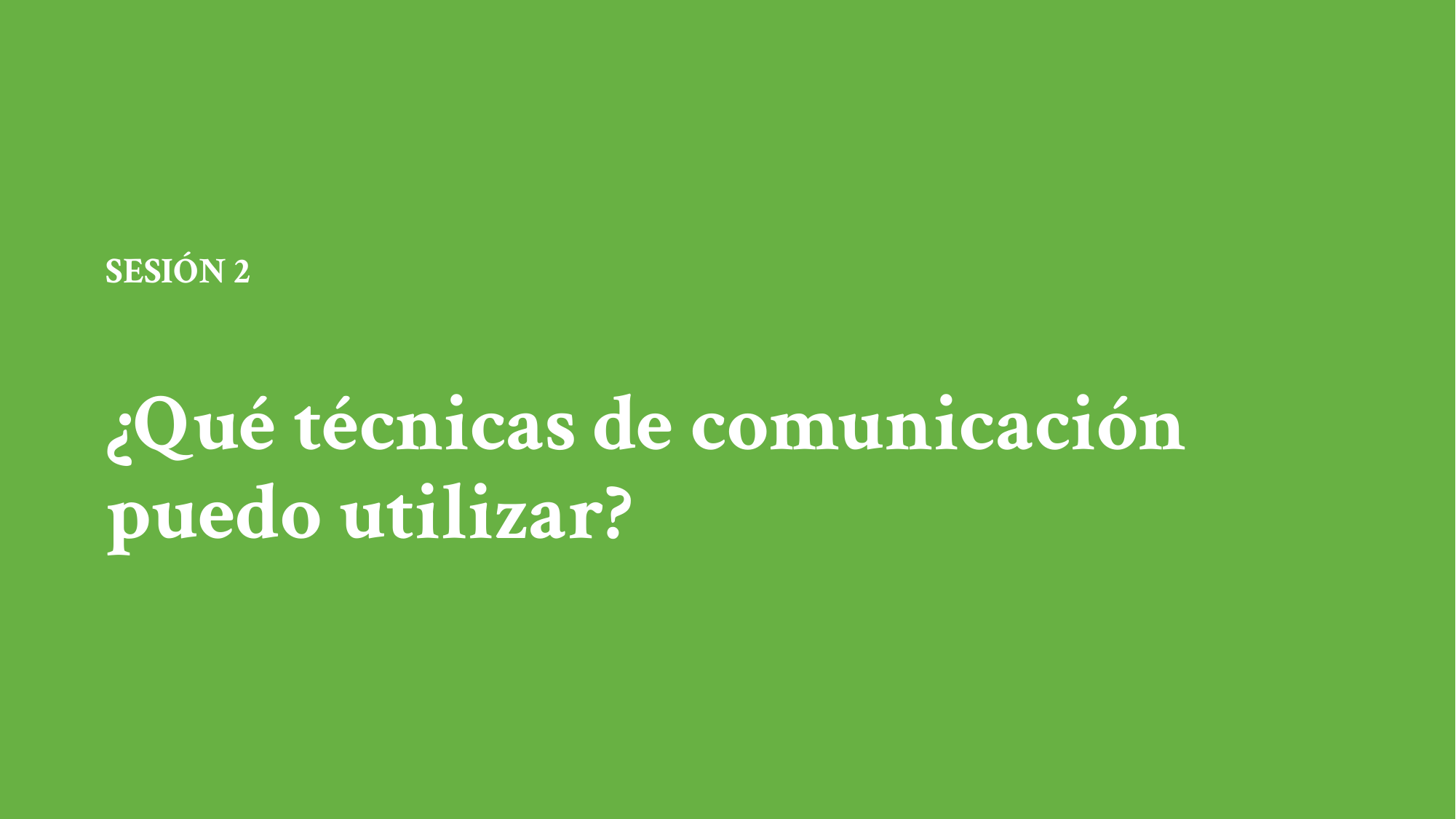

# SESIÓN 2 ¿Qué técnicas de comunicación puedo utilizar?